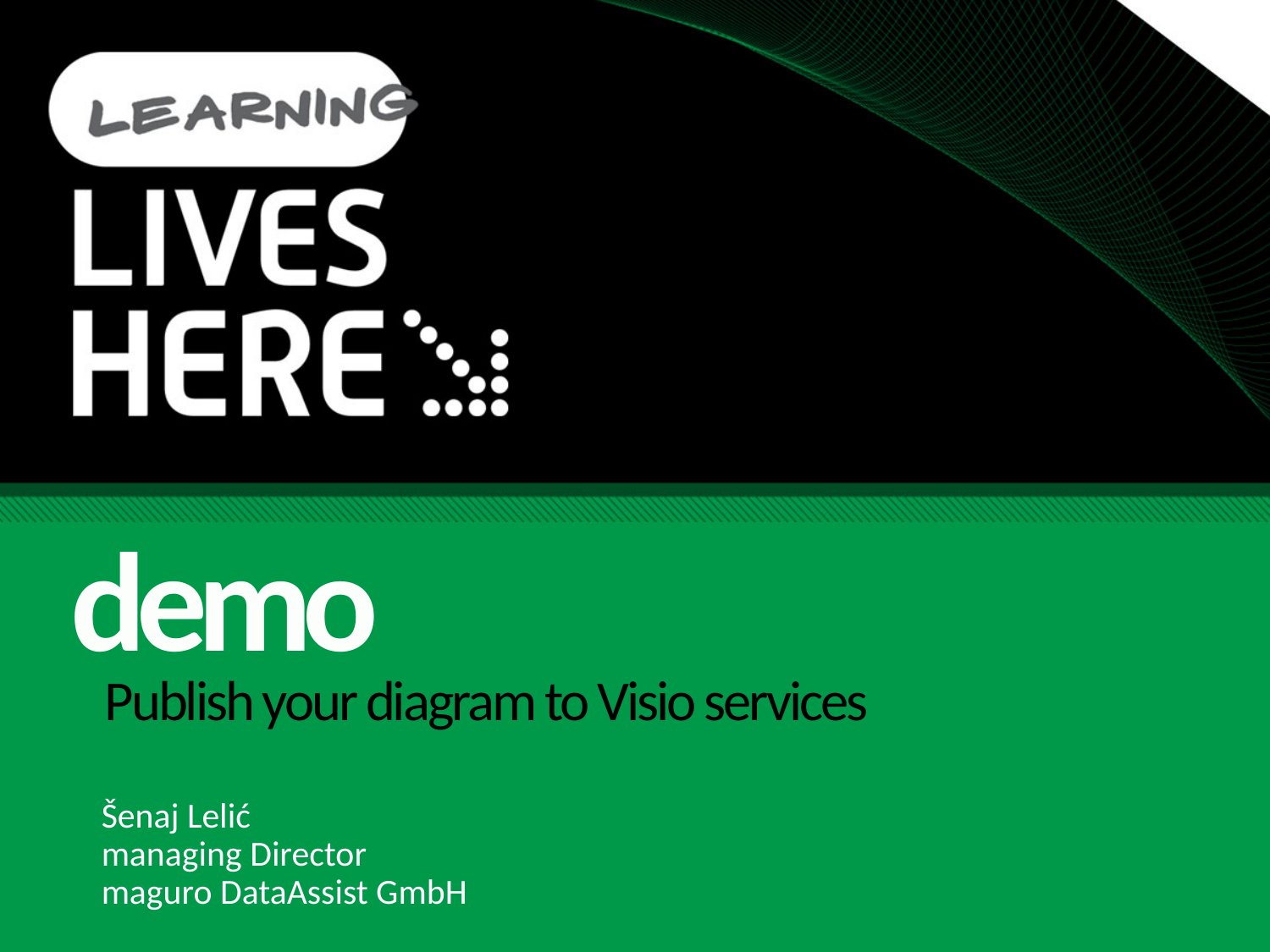

demo
# Publish your diagram to Visio services
Šenaj Lelić
managing Director
maguro DataAssist GmbH